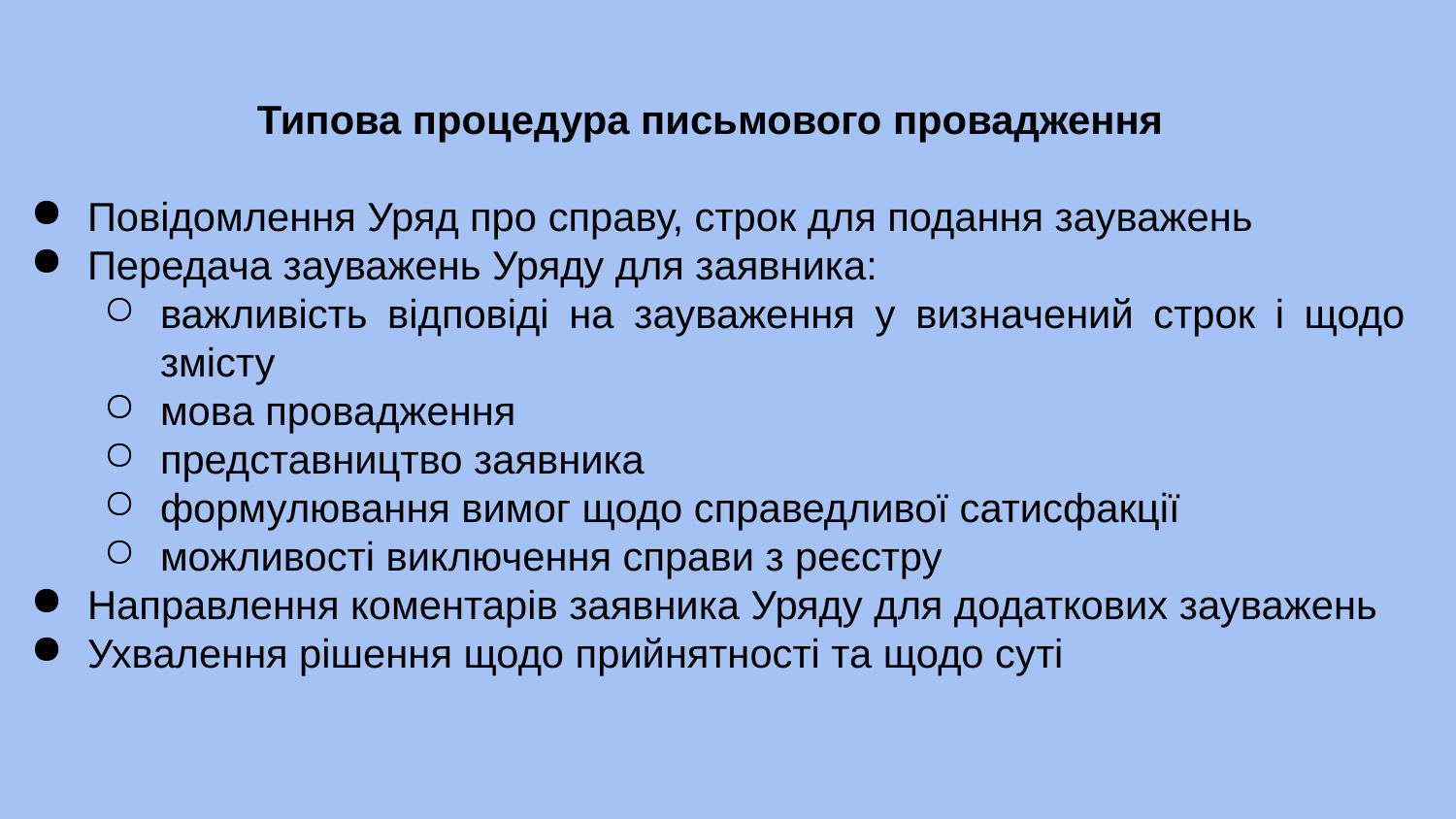

Типова процедура письмового провадження

Повідомлення Уряд про справу, строк для подання зауважень
Передача зауважень Уряду для заявника:
важливість відповіді на зауваження у визначений строк і щодо змісту
мова провадження
представництво заявника
формулювання вимог щодо справедливої сатисфакції
можливості виключення справи з реєстру
Направлення коментарів заявника Уряду для додаткових зауважень
Ухвалення рішення щодо прийнятності та щодо суті